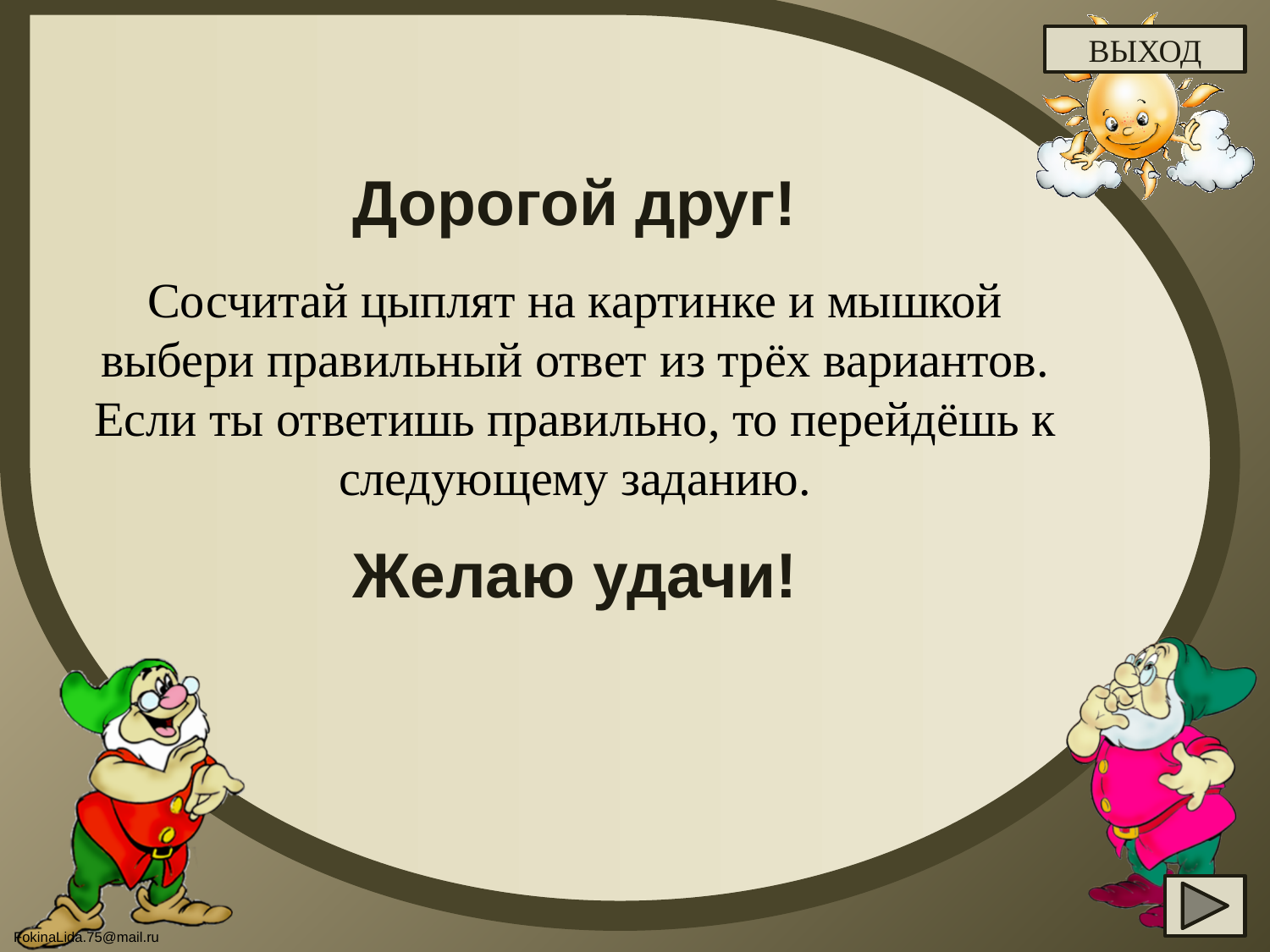

ВЫХОД
Дорогой друг!

Сосчитай цыплят на картинке и мышкой выбери правильный ответ из трёх вариантов. Если ты ответишь правильно, то перейдёшь к следующему заданию.

Желаю удачи!